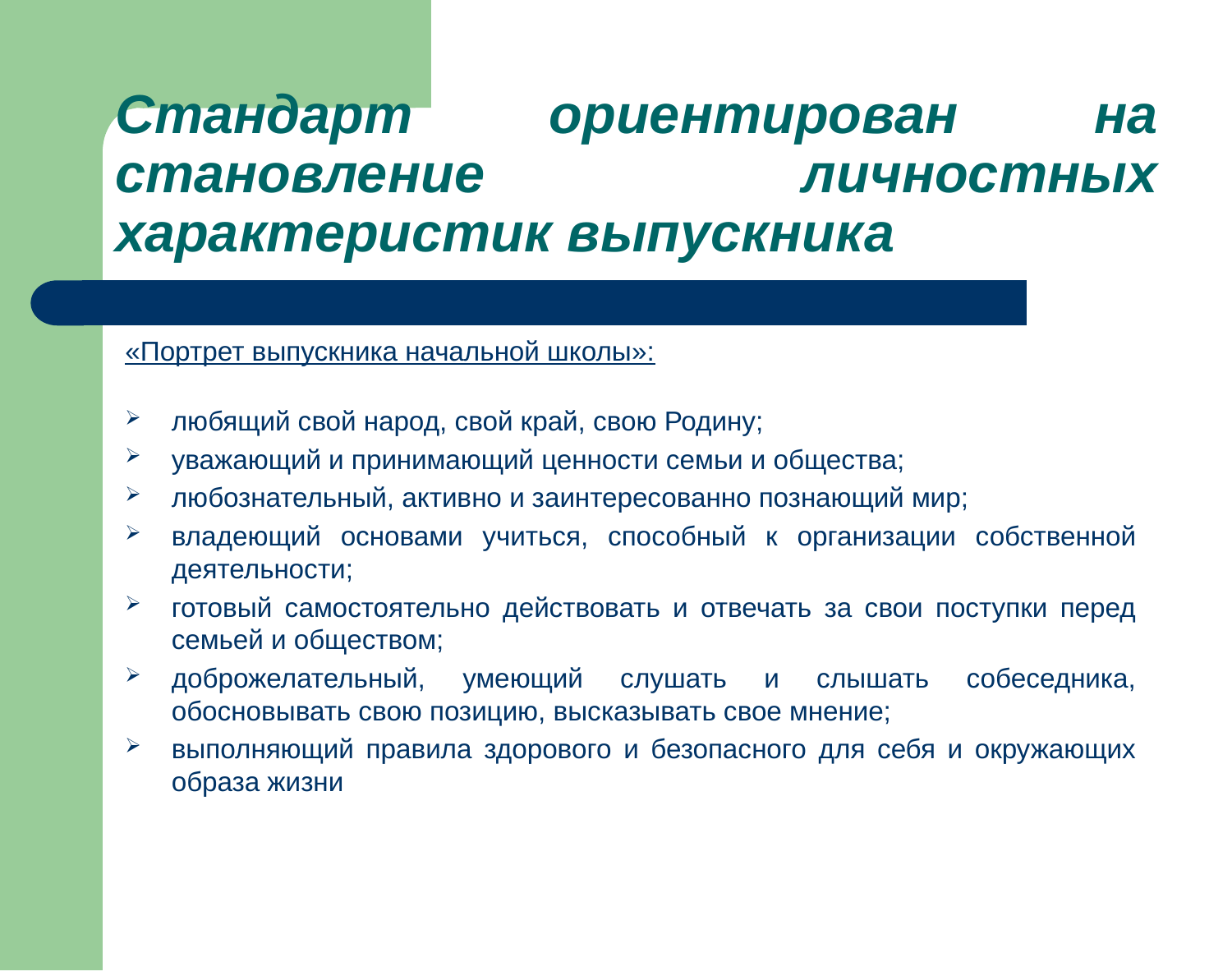

# Стандарт ориентирован на становление личностных характеристик выпускника
«Портрет выпускника начальной школы»:

любящий свой народ, свой край, свою Родину;
уважающий и принимающий ценности семьи и общества;
любознательный, активно и заинтересованно познающий мир;
владеющий основами учиться, способный к организации собственной деятельности;
готовый самостоятельно действовать и отвечать за свои поступки перед семьей и обществом;
доброжелательный, умеющий слушать и слышать собеседника, обосновывать свою позицию, высказывать свое мнение;
выполняющий правила здорового и безопасного для себя и окружающих образа жизни